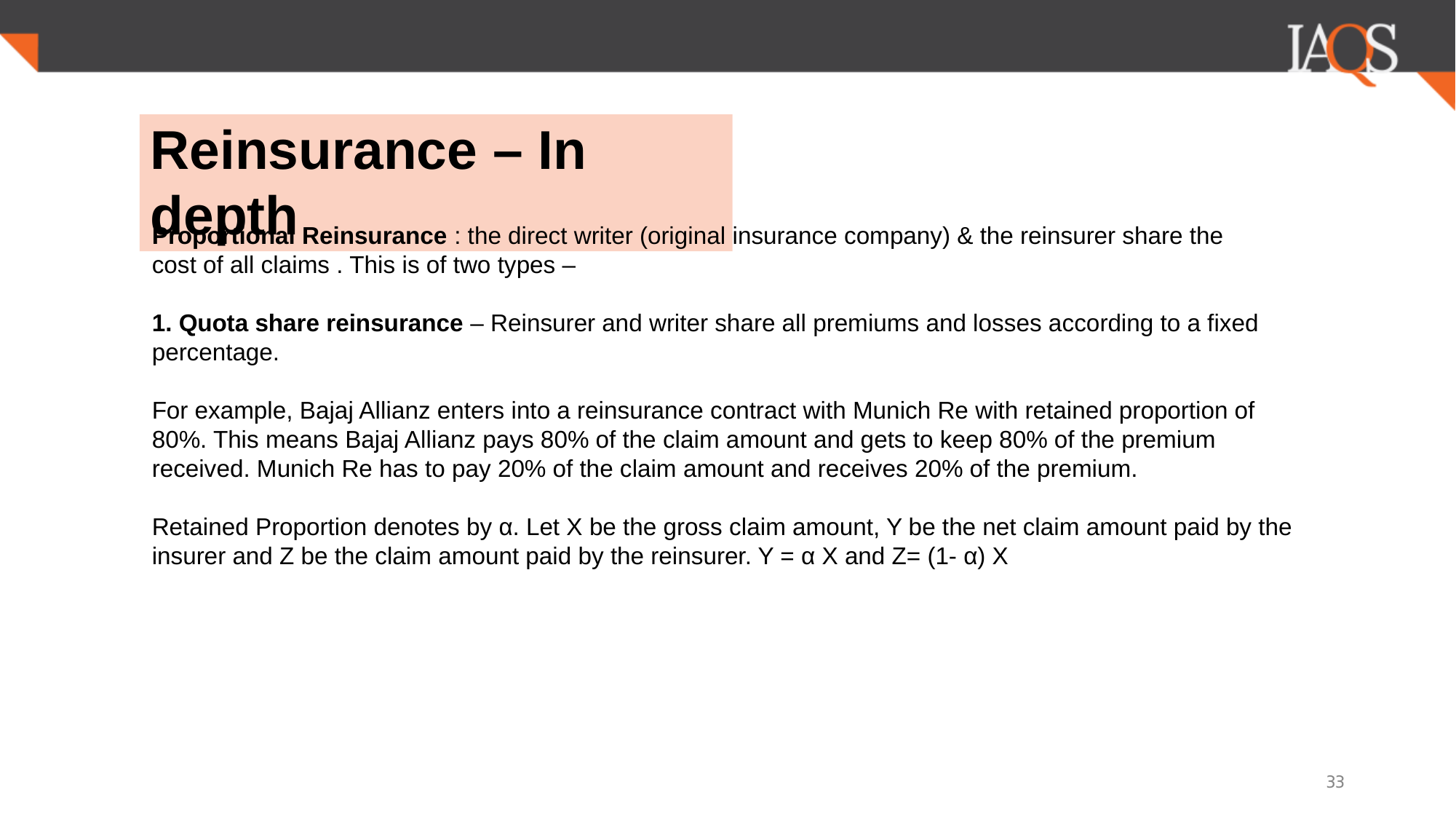

# Reinsurance – In depth
Proportional Reinsurance : the direct writer (original insurance company) & the reinsurer share the cost of all claims . This is of two types –
1. Quota share reinsurance – Reinsurer and writer share all premiums and losses according to a fixed
percentage.
For example, Bajaj Allianz enters into a reinsurance contract with Munich Re with retained proportion of 80%. This means Bajaj Allianz pays 80% of the claim amount and gets to keep 80% of the premium received. Munich Re has to pay 20% of the claim amount and receives 20% of the premium.
Retained Proportion denotes by α. Let X be the gross claim amount, Y be the net claim amount paid by the
insurer and Z be the claim amount paid by the reinsurer. Y = α X and Z= (1- α) X
33